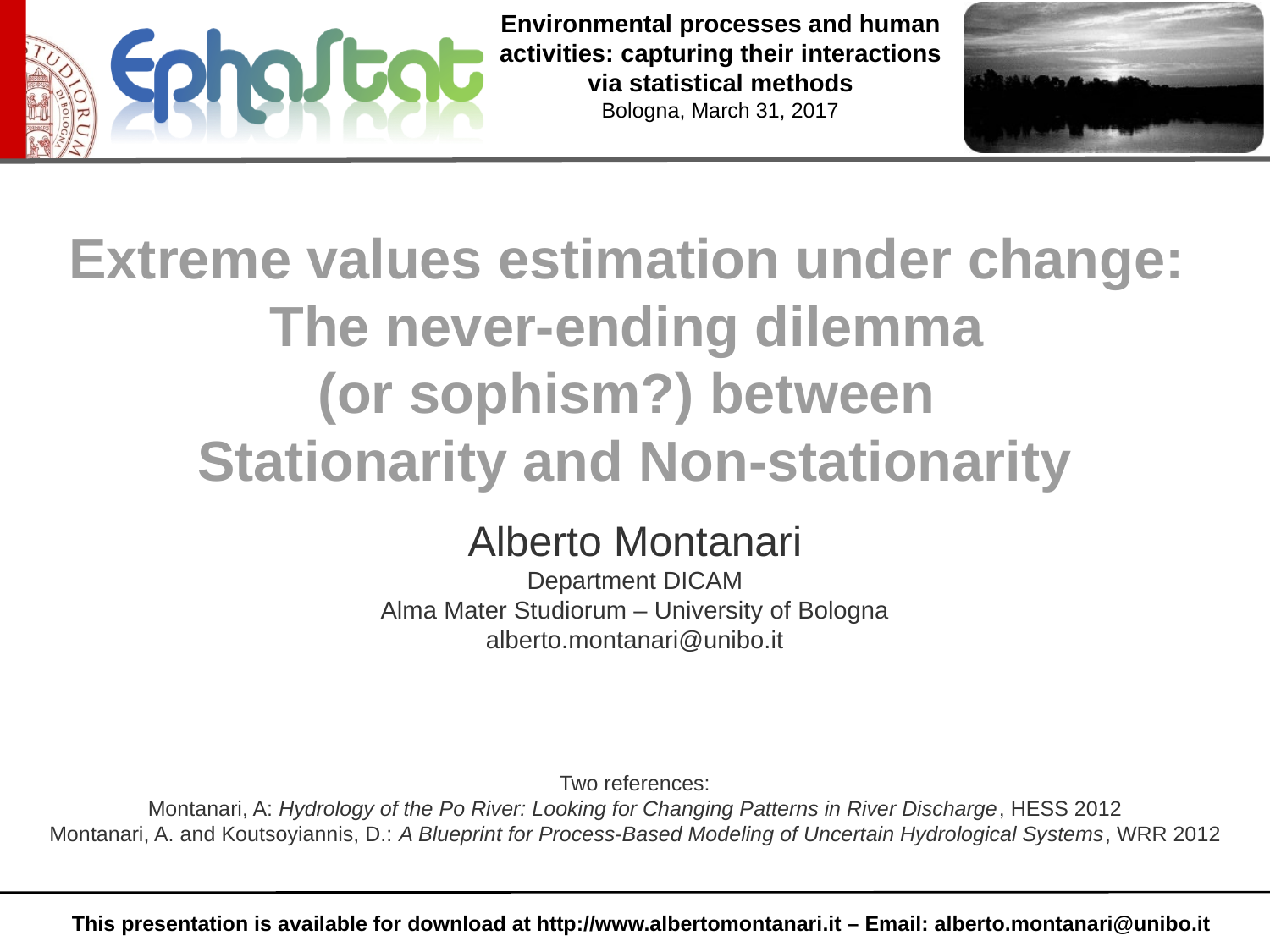

Extreme values estimation under change:
The never-ending dilemma
(or sophism?) between
Stationarity and Non-stationarity
Alberto Montanari
Department DICAM
Alma Mater Studiorum – University of Bologna
alberto.montanari@unibo.it
Two references:
Montanari, A: Hydrology of the Po River: Looking for Changing Patterns in River Discharge, HESS 2012
Montanari, A. and Koutsoyiannis, D.: A Blueprint for Process-Based Modeling of Uncertain Hydrological Systems, WRR 2012